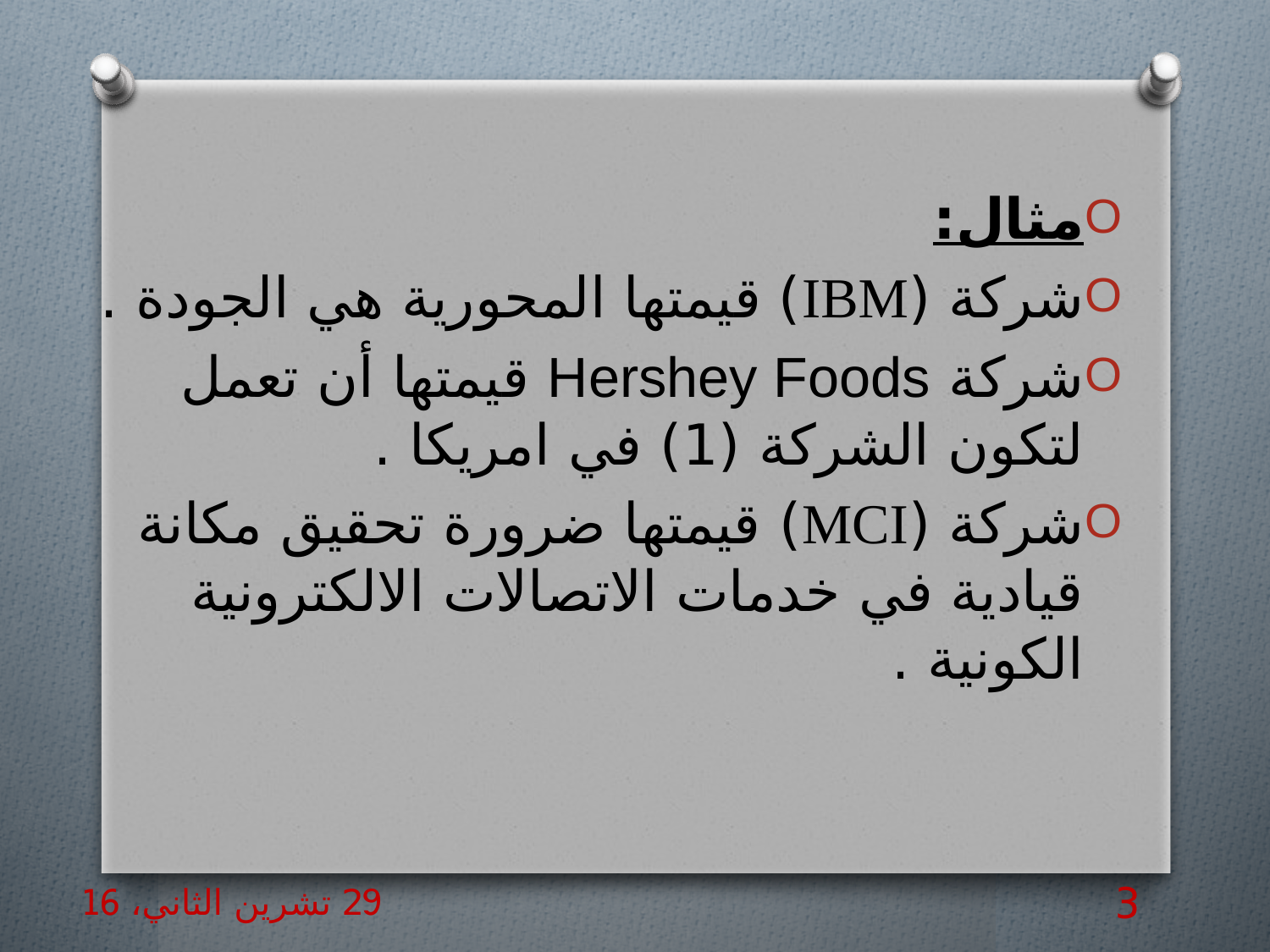

مثال:
شركة (IBM) قيمتها المحورية هي الجودة .
شركة Hershey Foods قيمتها أن تعمل لتكون الشركة (1) في امريكا .
شركة (MCI) قيمتها ضرورة تحقيق مكانة قيادية في خدمات الاتصالات الالكترونية الكونية .

29 تشرين الثاني، 16
3